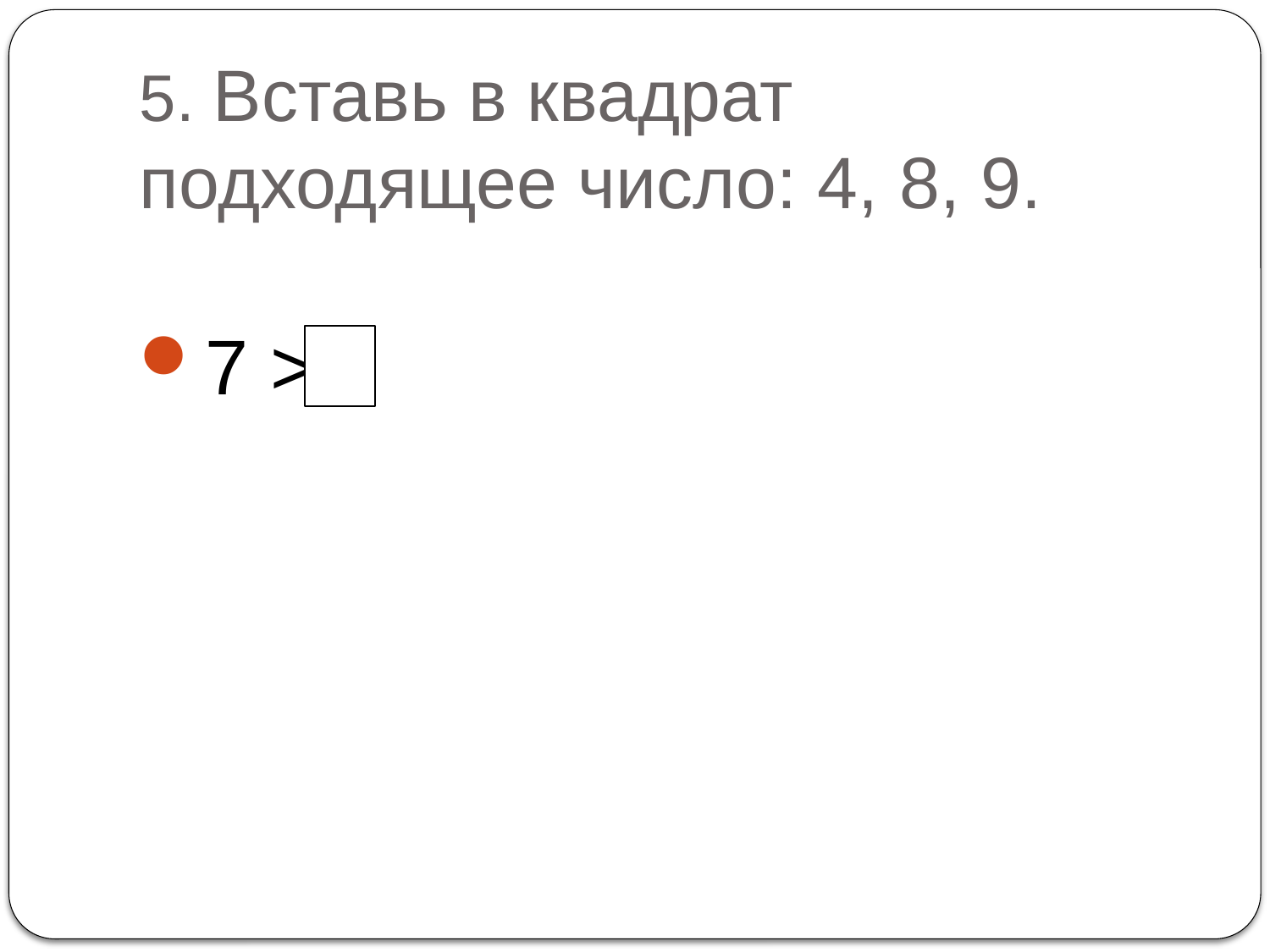

# 5. Вставь в квадрат подходящее число: 4, 8, 9.

7 >